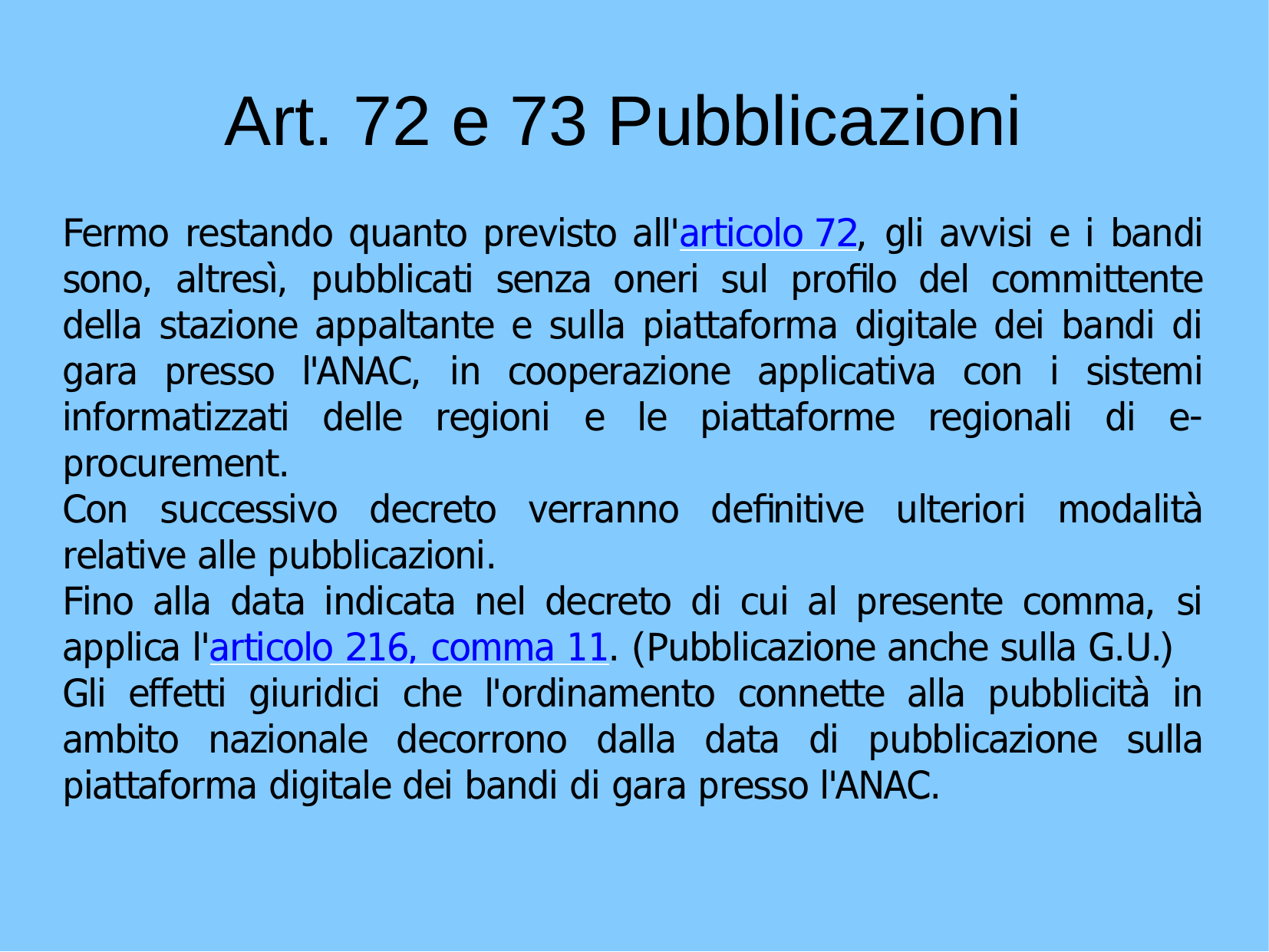

Art. 72 e 73 Pubblicazioni
Fermo restando quanto previsto all'articolo 72, gli avvisi e i bandi sono, altresì, pubblicati senza oneri sul profilo del committente della stazione appaltante e sulla piattaforma digitale dei bandi di gara presso l'ANAC, in cooperazione applicativa con i sistemi informatizzati delle regioni e le piattaforme regionali di e-procurement.
Con successivo decreto verranno definitive ulteriori modalità relative alle pubblicazioni.
Fino alla data indicata nel decreto di cui al presente comma, si applica l'articolo 216, comma 11. (Pubblicazione anche sulla G.U.)
Gli effetti giuridici che l'ordinamento connette alla pubblicità in ambito nazionale decorrono dalla data di pubblicazione sulla piattaforma digitale dei bandi di gara presso l'ANAC.